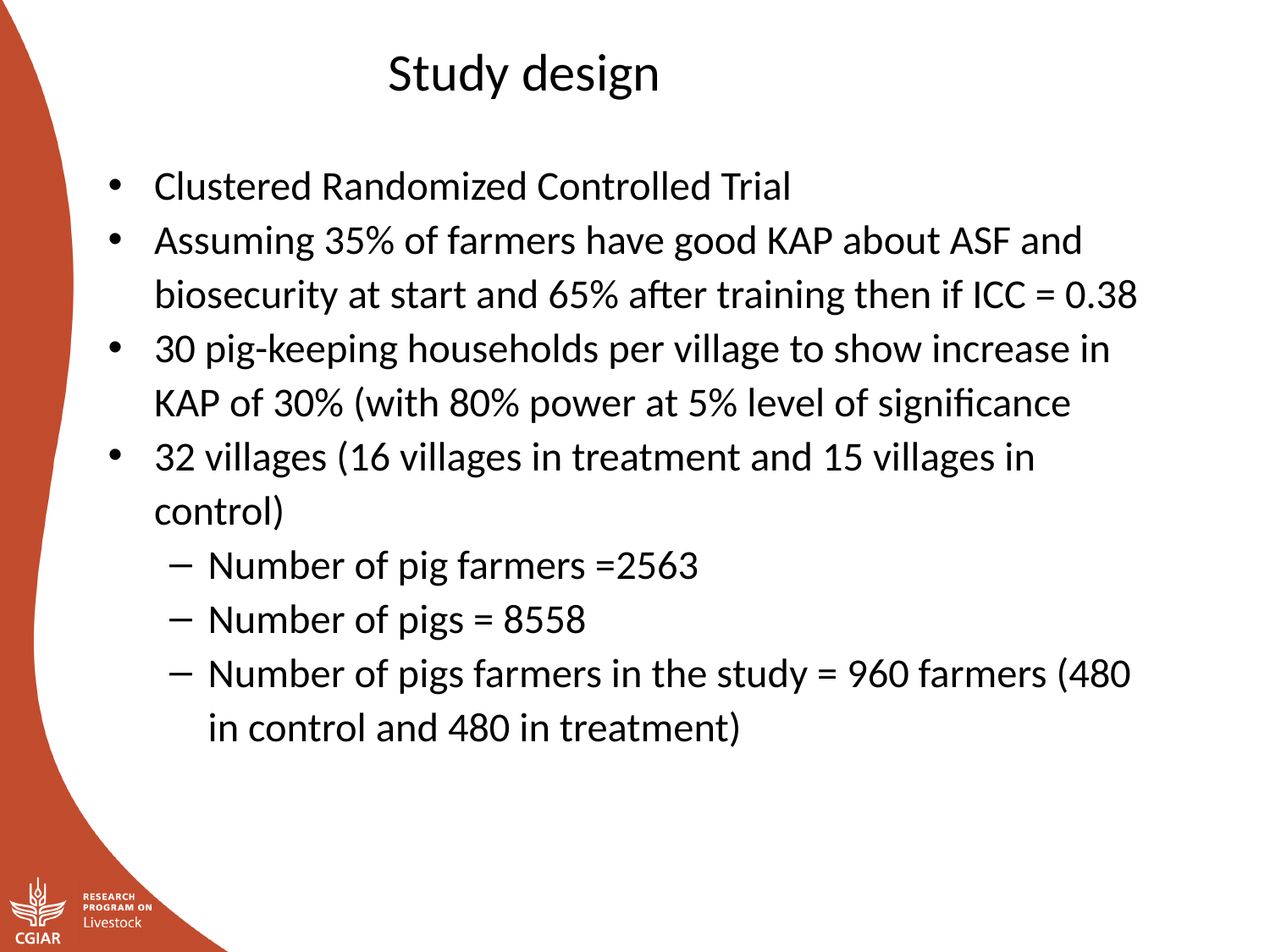

Study design
Clustered Randomized Controlled Trial
Assuming 35% of farmers have good KAP about ASF and biosecurity at start and 65% after training then if ICC = 0.38
30 pig-keeping households per village to show increase in KAP of 30% (with 80% power at 5% level of significance
32 villages (16 villages in treatment and 15 villages in control)
Number of pig farmers =2563
Number of pigs = 8558
Number of pigs farmers in the study = 960 farmers (480 in control and 480 in treatment)